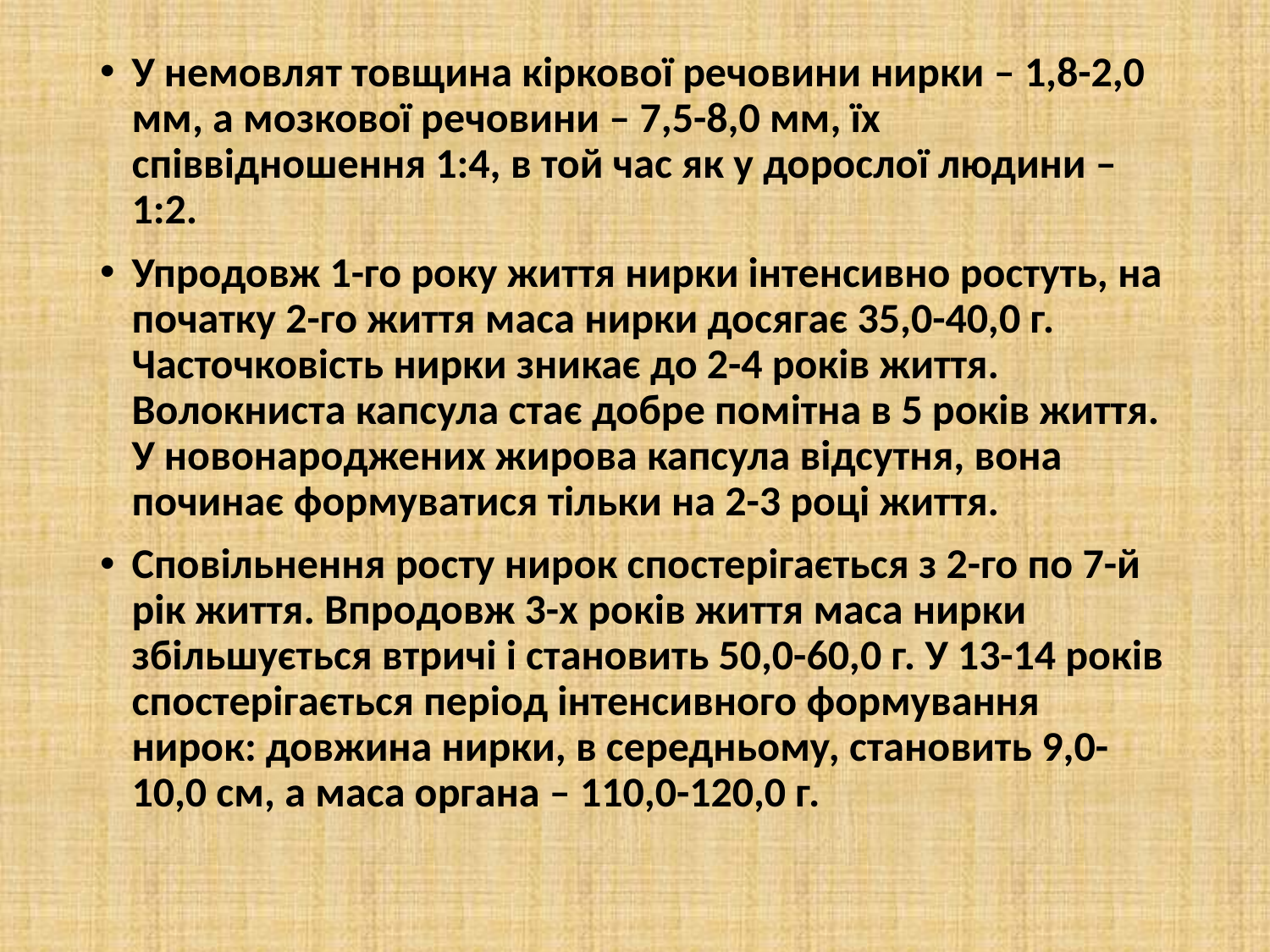

У немовлят товщина кіркової речовини нирки – 1,8-2,0 мм, а мозкової речовини – 7,5-8,0 мм, їх співвідношення 1:4, в той час як у дорослої людини – 1:2.
Упродовж 1-го року життя нирки інтенсивно ростуть, на початку 2-го життя маса нирки досягає 35,0-40,0 г. Часточковість нирки зникає до 2-4 років життя. Волокниста капсула стає добре помітна в 5 років життя. У новонароджених жирова капсула відсутня, вона починає формуватися тільки на 2-3 році життя.
Сповільнення росту нирок спостерігається з 2-го по 7-й рік життя. Впродовж 3-х років життя маса нирки збільшується втричі і становить 50,0-60,0 г. У 13-14 років спостерігається період інтенсивного формування нирок: довжина нирки, в середньому, становить 9,0-10,0 см, а маса органа – 110,0-120,0 г.